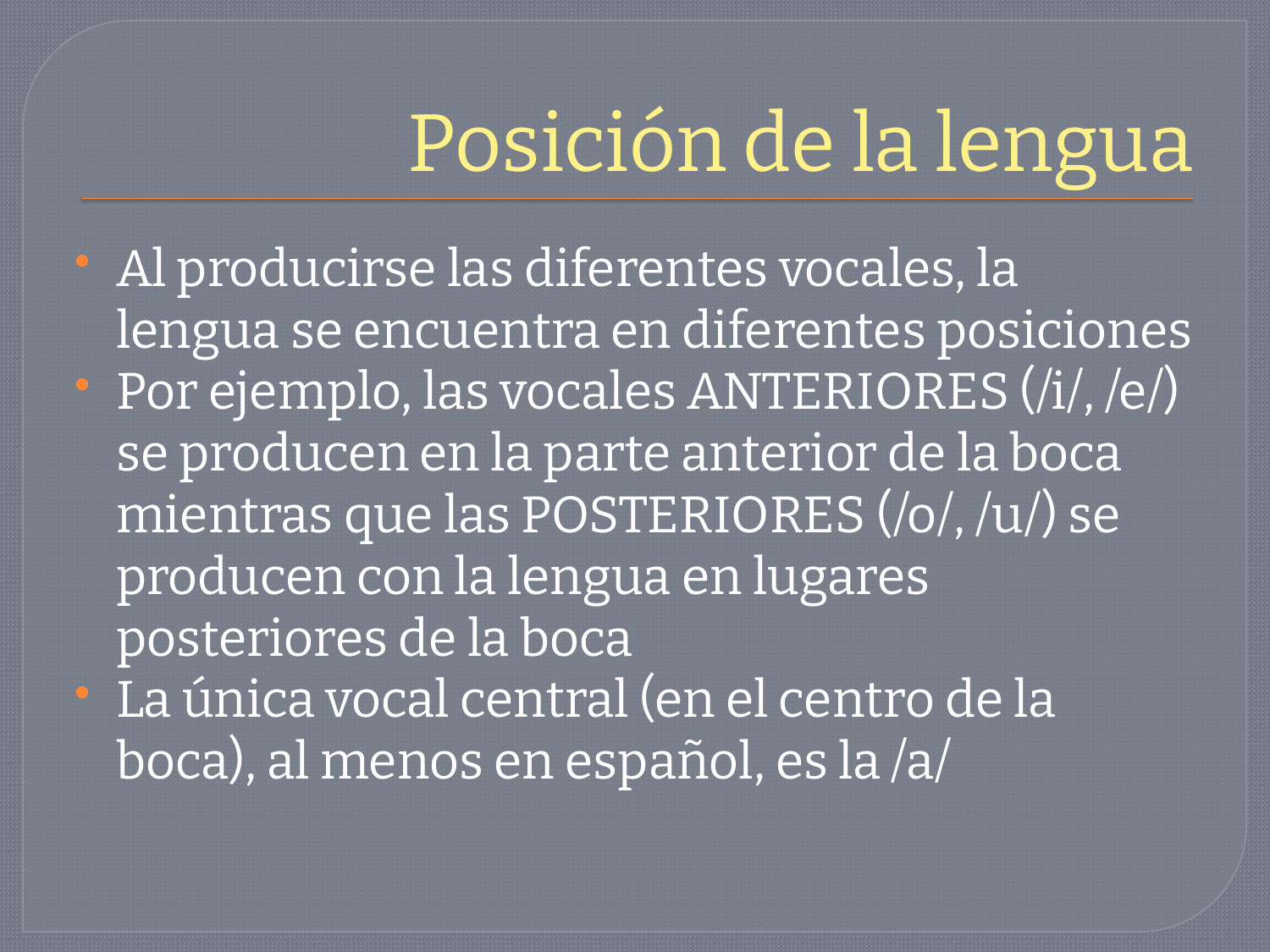

# Posición de la lengua
Al producirse las diferentes vocales, la lengua se encuentra en diferentes posiciones
Por ejemplo, las vocales ANTERIORES (/i/, /e/) se producen en la parte anterior de la boca mientras que las POSTERIORES (/o/, /u/) se producen con la lengua en lugares posteriores de la boca
La única vocal central (en el centro de la boca), al menos en español, es la /a/